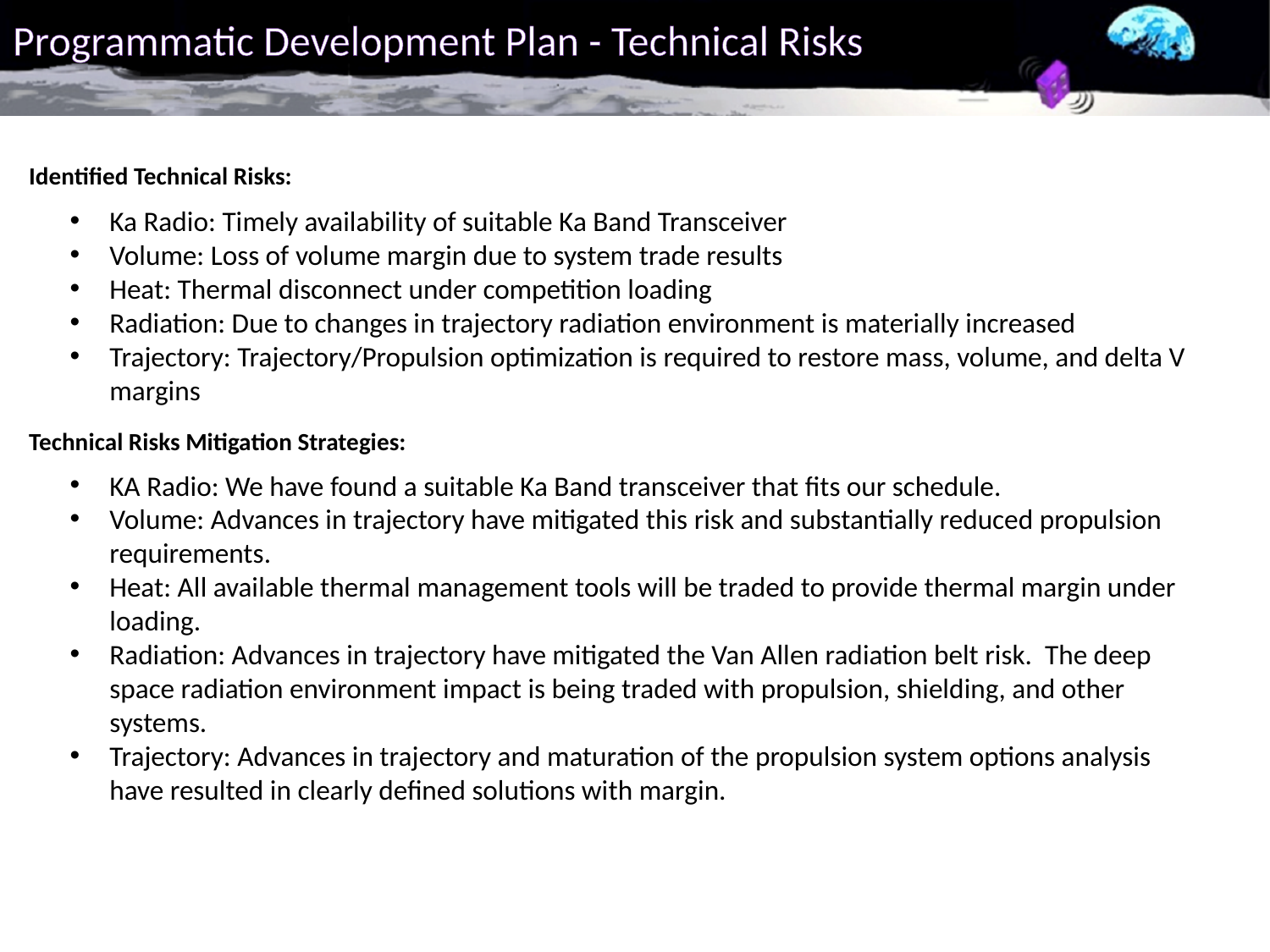

# Programmatic Development Plan - Technical Risks
Identified Technical Risks:
Ka Radio: Timely availability of suitable Ka Band Transceiver
Volume: Loss of volume margin due to system trade results
Heat: Thermal disconnect under competition loading
Radiation: Due to changes in trajectory radiation environment is materially increased
Trajectory: Trajectory/Propulsion optimization is required to restore mass, volume, and delta V margins
Technical Risks Mitigation Strategies:
KA Radio: We have found a suitable Ka Band transceiver that fits our schedule.
Volume: Advances in trajectory have mitigated this risk and substantially reduced propulsion requirements.
Heat: All available thermal management tools will be traded to provide thermal margin under loading.
Radiation: Advances in trajectory have mitigated the Van Allen radiation belt risk.  The deep space radiation environment impact is being traded with propulsion, shielding, and other systems.
Trajectory: Advances in trajectory and maturation of the propulsion system options analysis have resulted in clearly defined solutions with margin.